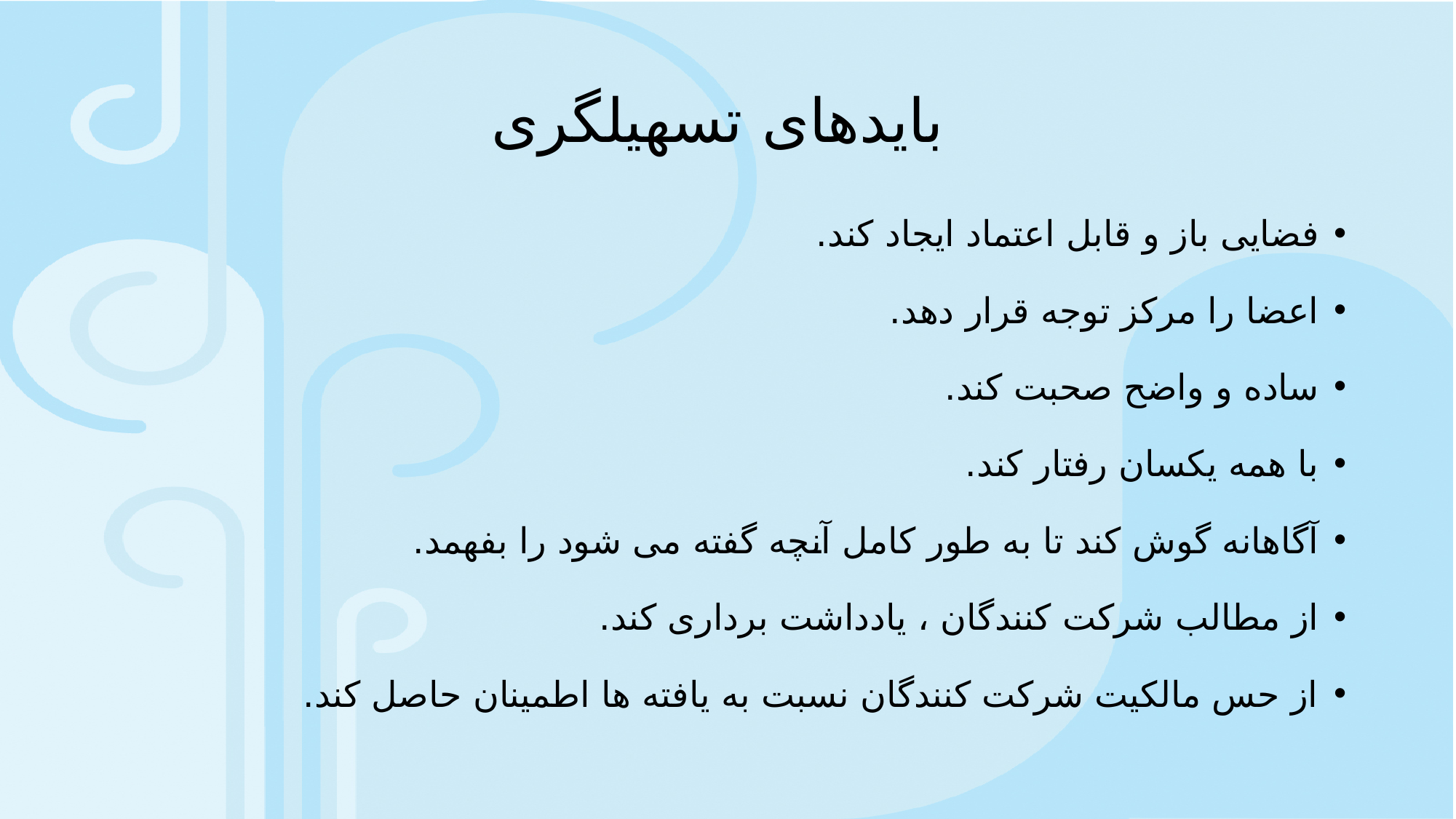

# بایدهای تسهیلگری
فضایی باز و قابل اعتماد ایجاد کند.
اعضا را مرکز توجه قرار دهد.
ساده و واضح صحبت کند.
با همه یکسان رفتار کند.
آگاهانه گوش کند تا به طور کامل آنچه گفته می شود را بفهمد.
از مطالب شرکت کنندگان ، یادداشت برداری کند.
از حس مالکیت شرکت کنندگان نسبت به یافته ها اطمینان حاصل کند.